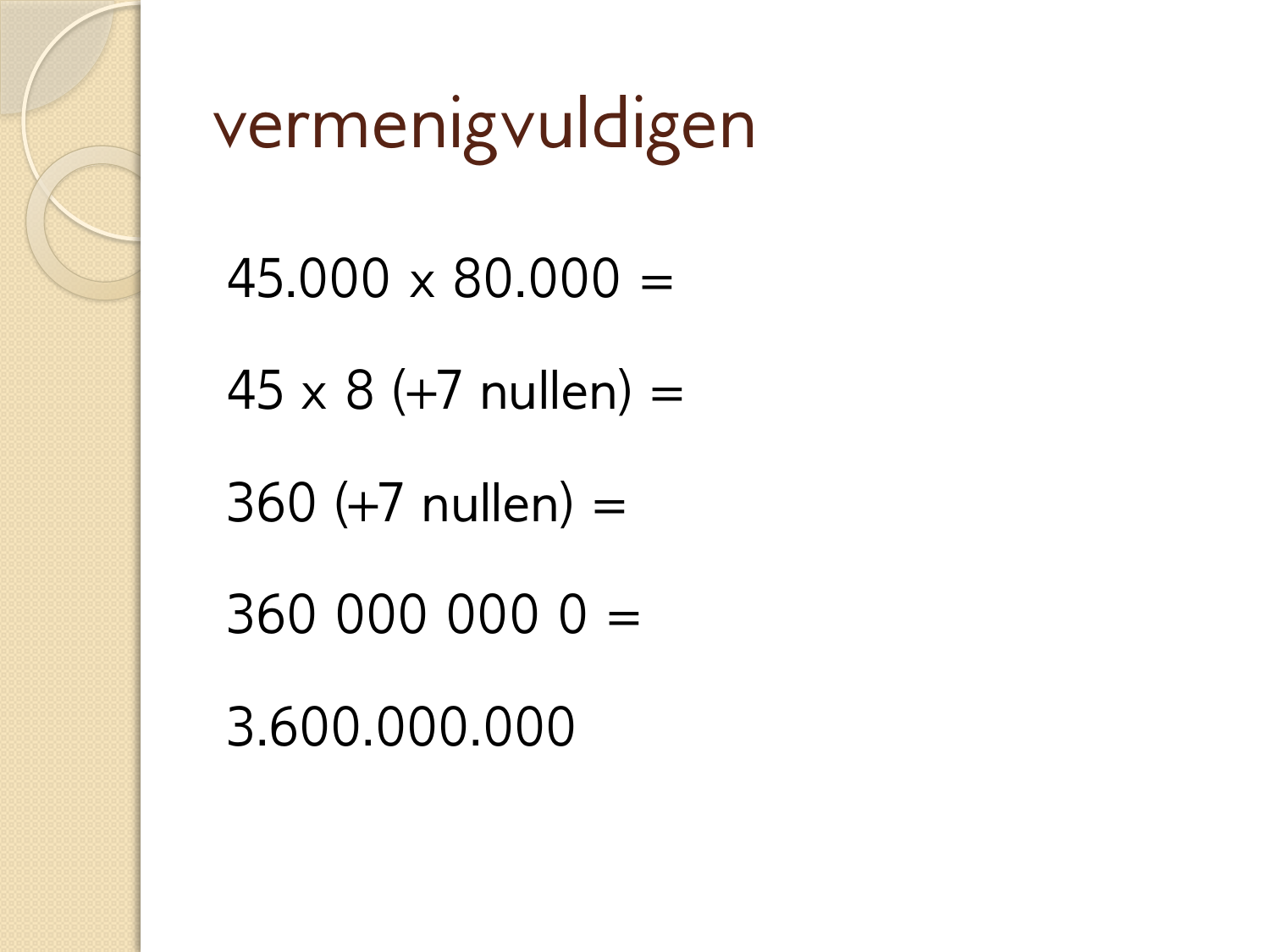

# vermenigvuldigen
45.000 x 80.000 =
45 x 8 (+7 nullen) =
360 (+7 nullen) =
360 000 000 0 =
3.600.000.000